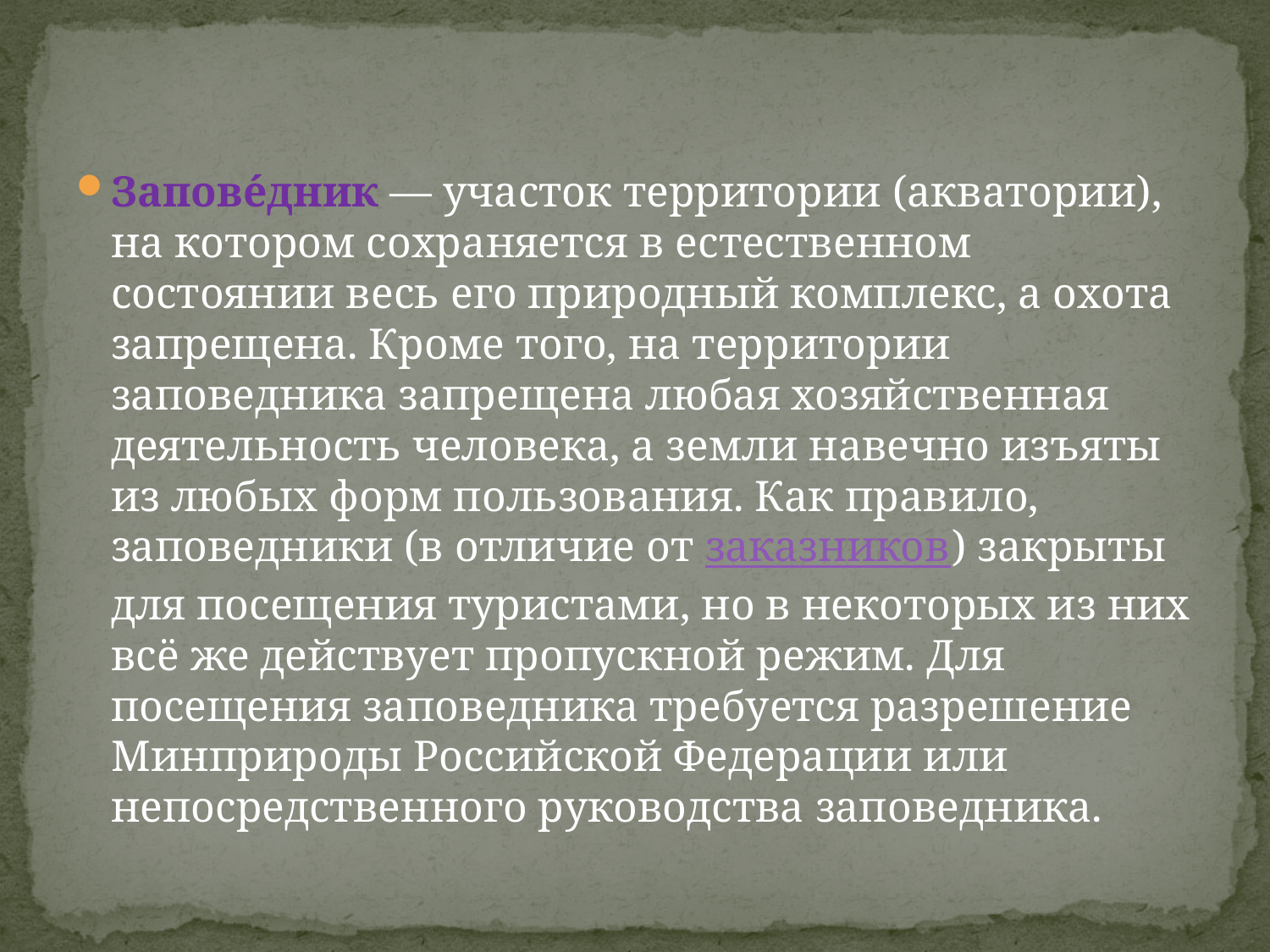

#
Запове́дник — участок территории (акватории), на котором сохраняется в естественном состоянии весь его природный комплекс, а охота запрещена. Кроме того, на территории заповедника запрещена любая хозяйственная деятельность человека, а земли навечно изъяты из любых форм пользования. Как правило, заповедники (в отличие от заказников) закрыты для посещения туристами, но в некоторых из них всё же действует пропускной режим. Для посещения заповедника требуется разрешение Минприроды Российской Федерации или непосредственного руководства заповедника.